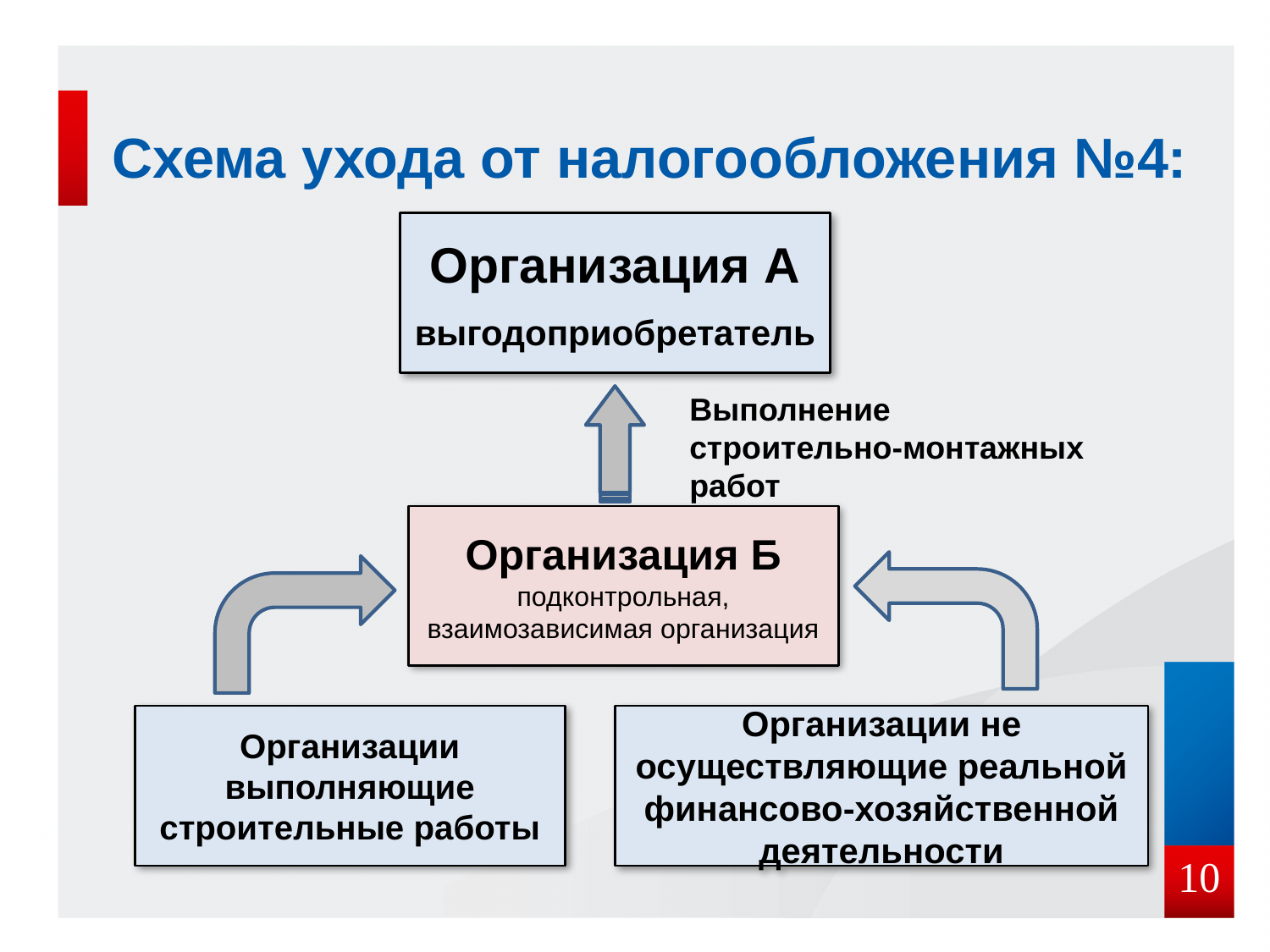

# Схема ухода от налогообложения №4:
Организация А

выгодоприобретатель
Выполнение
строительно-монтажных работ

Организация Б
подконтрольная, взаимозависимая организация

Организации выполняющие строительные работы
Организации не осуществляющие реальной финансово-хозяйственной деятельности
10